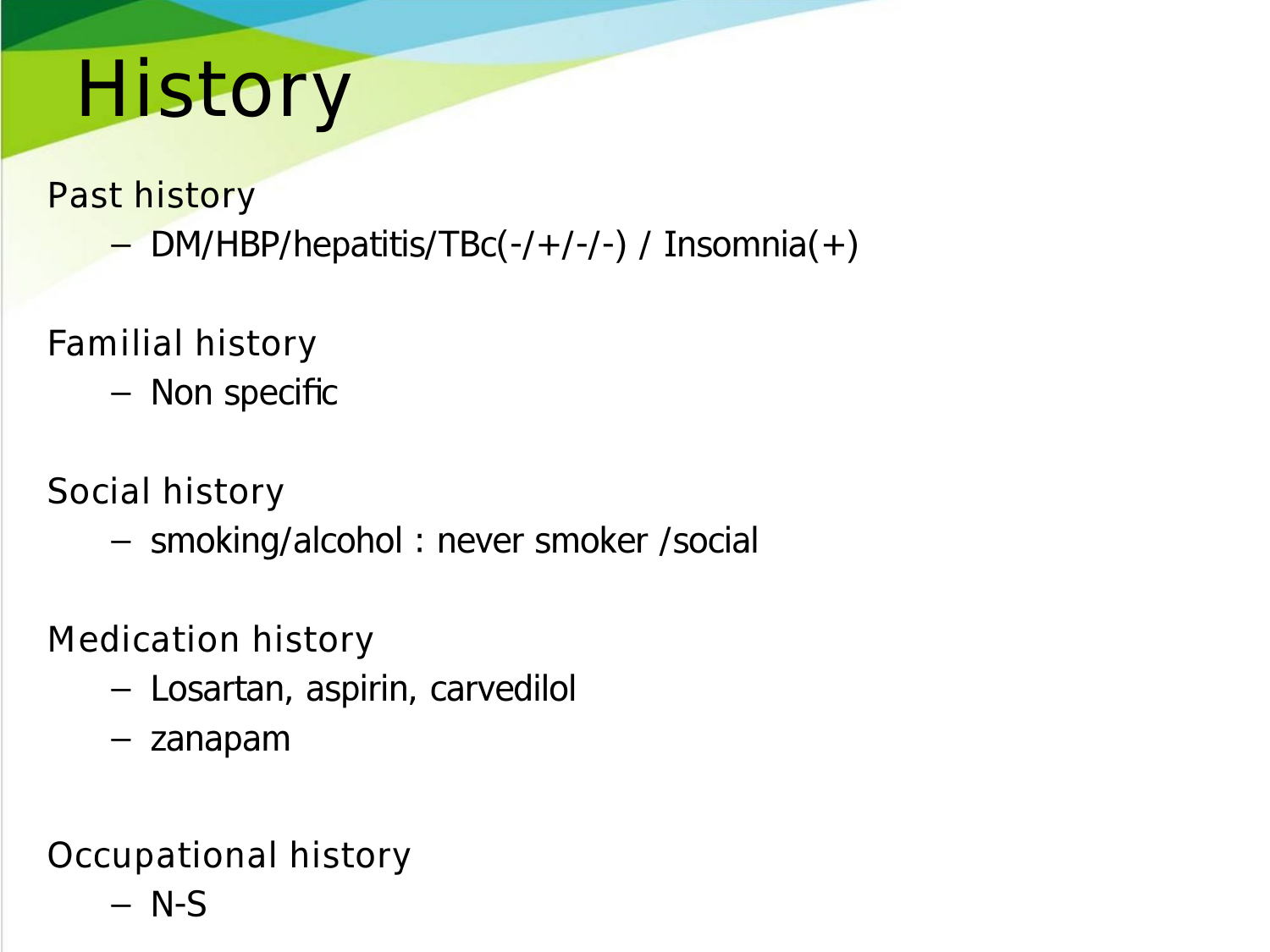

# History
Past history
DM/HBP/hepatitis/TBc(-/+/-/-) / Insomnia(+)

Familial history
Non specific

Social history
smoking/alcohol : never smoker /social

Medication history
Losartan, aspirin, carvedilol
zanapam

Occupational history
N-S